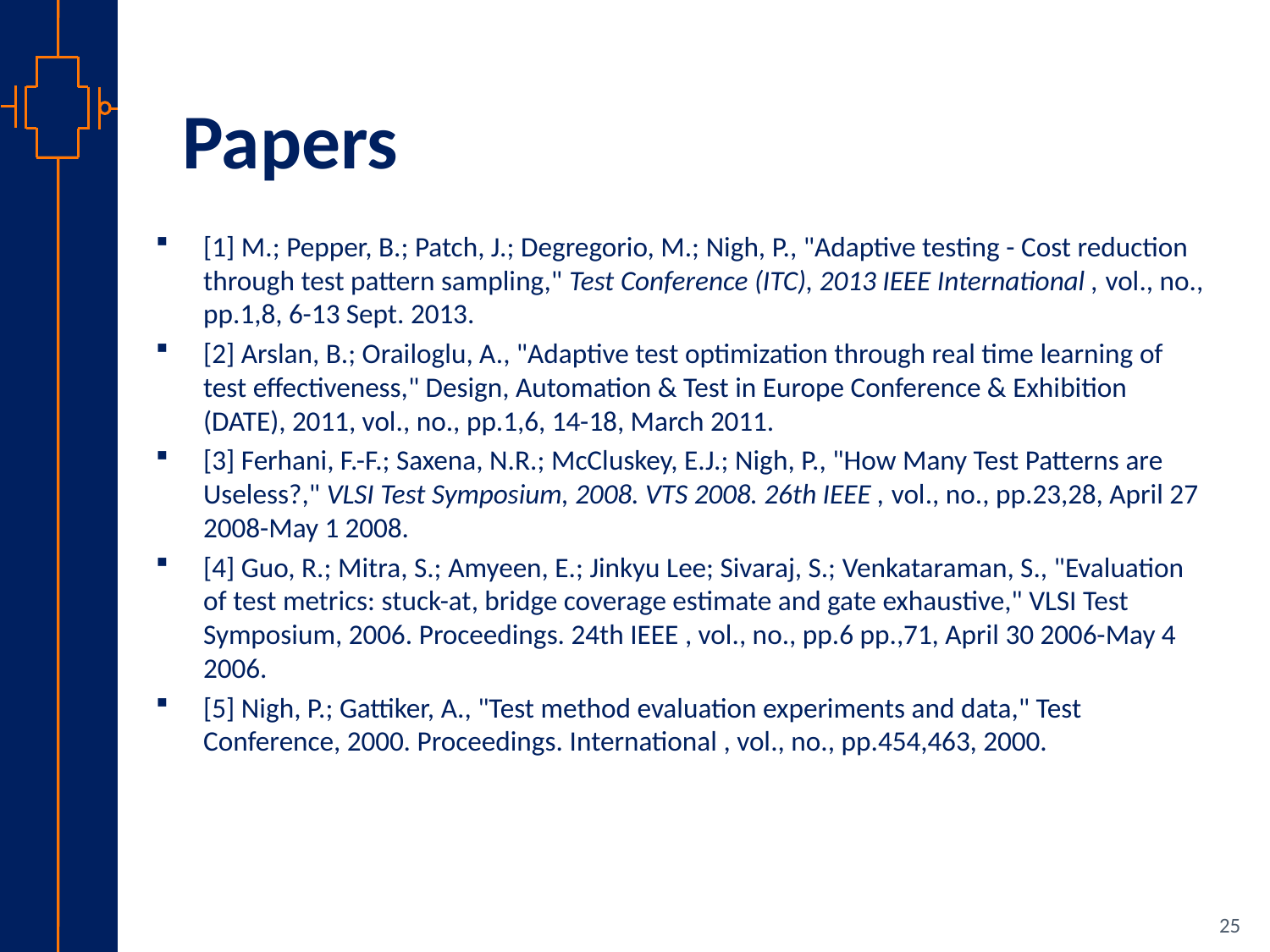

# Papers
[1] M.; Pepper, B.; Patch, J.; Degregorio, M.; Nigh, P., "Adaptive testing - Cost reduction through test pattern sampling," Test Conference (ITC), 2013 IEEE International , vol., no., pp.1,8, 6-13 Sept. 2013.
[2] Arslan, B.; Orailoglu, A., "Adaptive test optimization through real time learning of test effectiveness," Design, Automation & Test in Europe Conference & Exhibition (DATE), 2011, vol., no., pp.1,6, 14-18, March 2011.
[3] Ferhani, F.-F.; Saxena, N.R.; McCluskey, E.J.; Nigh, P., "How Many Test Patterns are Useless?," VLSI Test Symposium, 2008. VTS 2008. 26th IEEE , vol., no., pp.23,28, April 27 2008-May 1 2008.
[4] Guo, R.; Mitra, S.; Amyeen, E.; Jinkyu Lee; Sivaraj, S.; Venkataraman, S., "Evaluation of test metrics: stuck-at, bridge coverage estimate and gate exhaustive," VLSI Test Symposium, 2006. Proceedings. 24th IEEE , vol., no., pp.6 pp.,71, April 30 2006-May 4 2006.
[5] Nigh, P.; Gattiker, A., "Test method evaluation experiments and data," Test Conference, 2000. Proceedings. International , vol., no., pp.454,463, 2000.
25